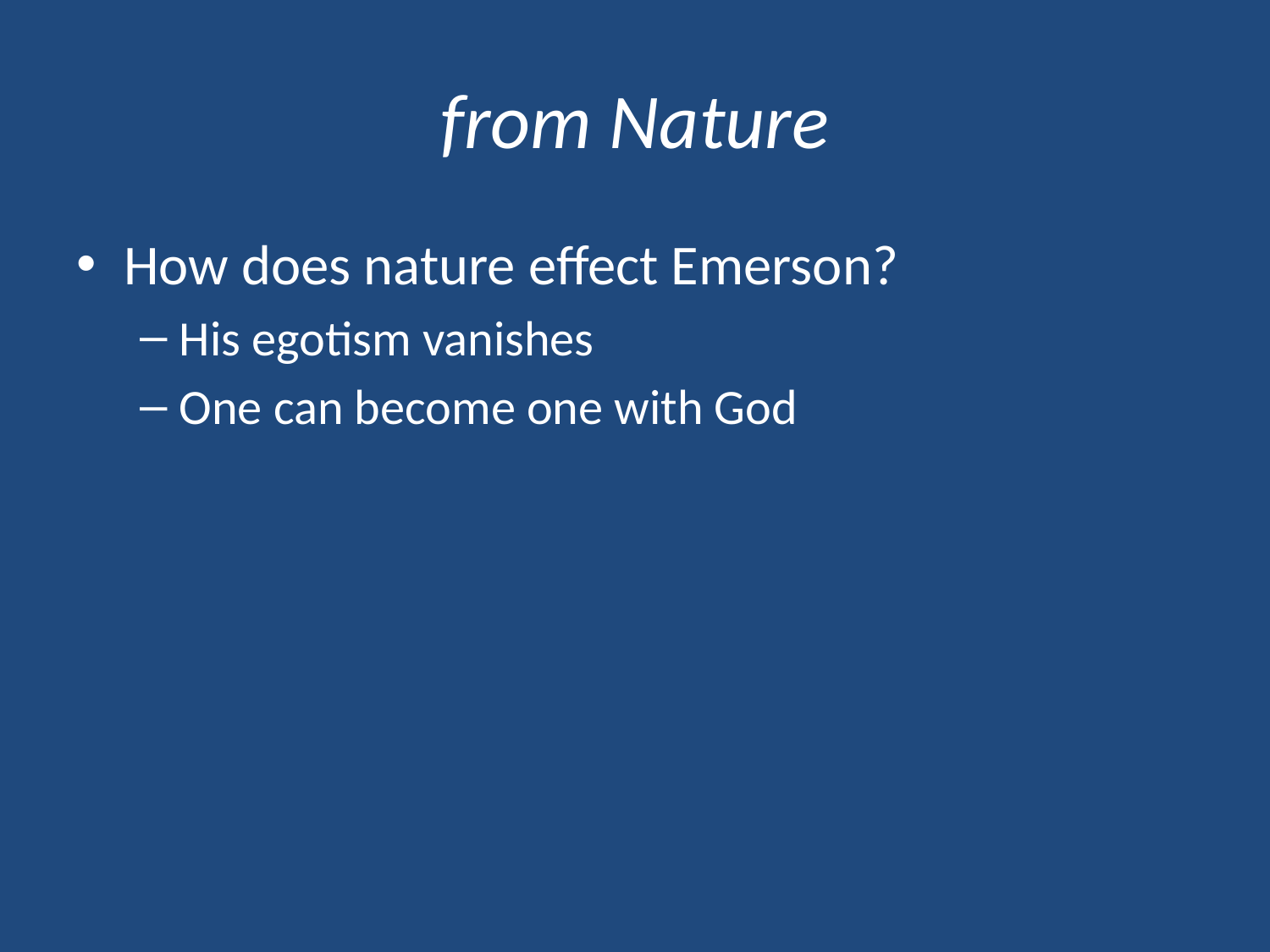

# from Nature
How does nature effect Emerson?
His egotism vanishes
One can become one with God